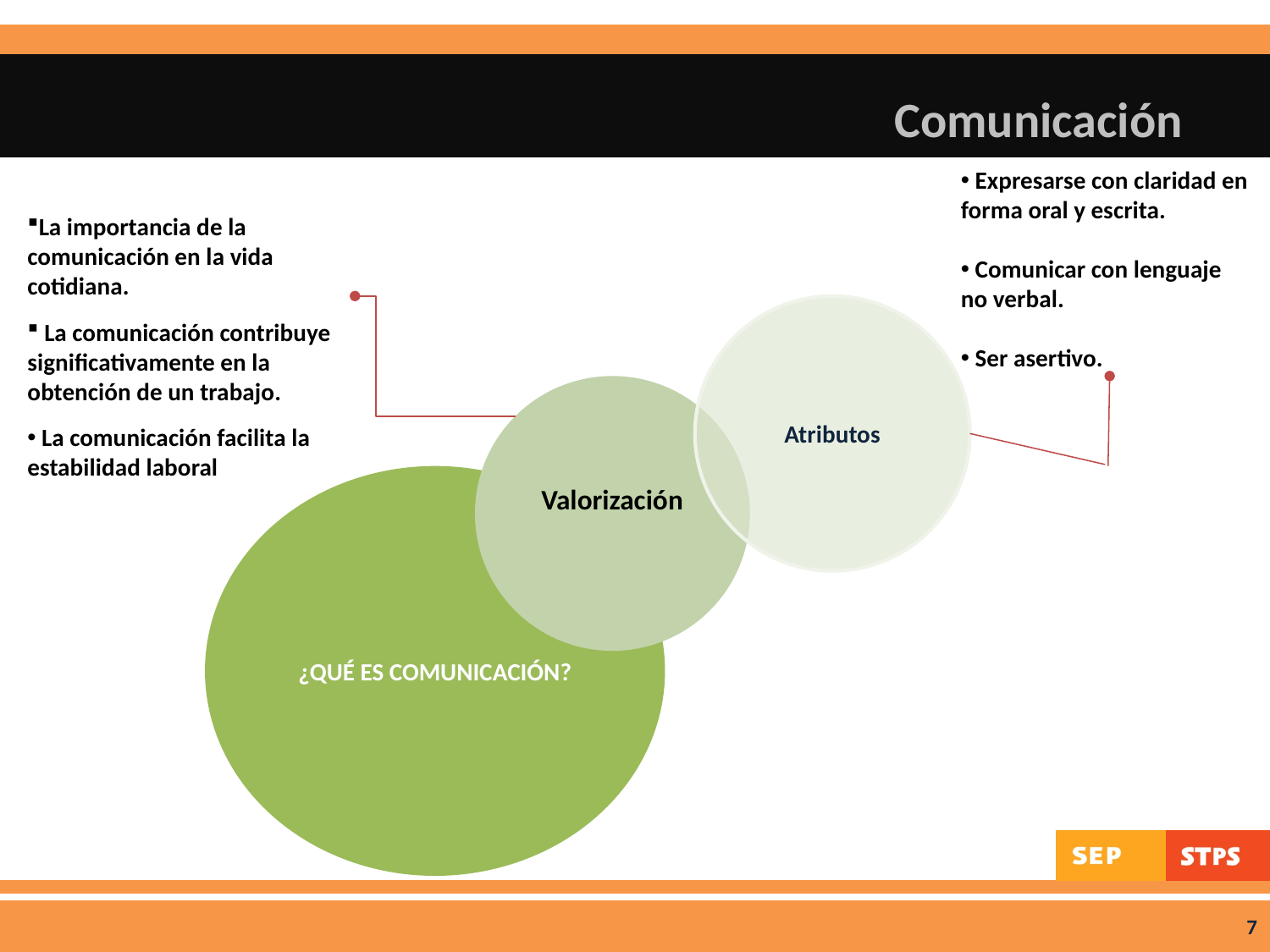

# Comunicación

 Expresarse con claridad en forma oral y escrita.

 Comunicar con lenguaje no verbal.

 Ser asertivo.

La importancia de la comunicación en la vida cotidiana.

 La comunicación contribuye significativamente en la obtención de un trabajo.

 La comunicación facilita la estabilidad laboral
Atributos
Valorización

¿QUÉ ES comunicación?
7